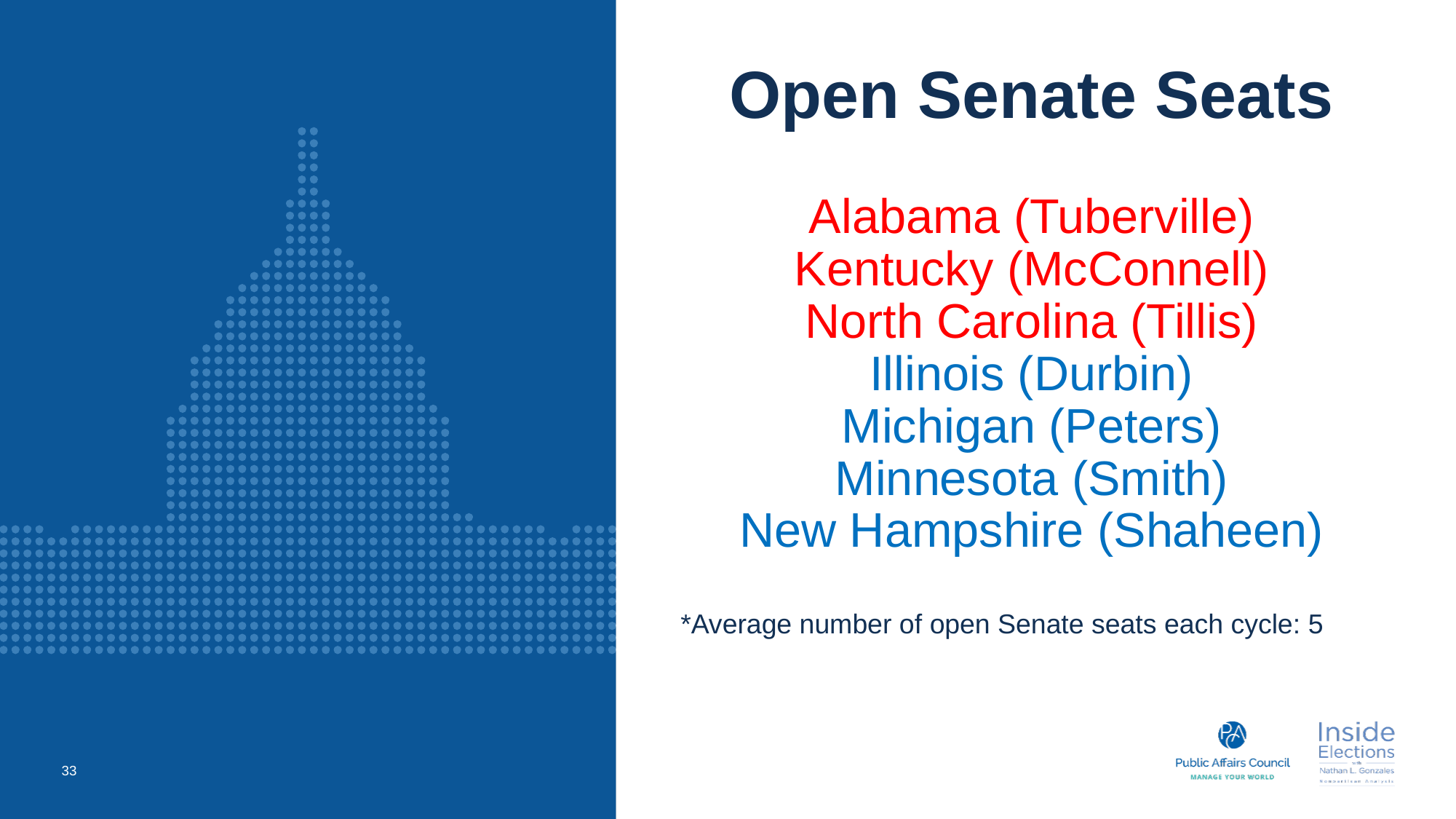

# Open Senate Seats

Alabama (Tuberville)
Kentucky (McConnell)
North Carolina (Tillis)
Illinois (Durbin)
Michigan (Peters)
Minnesota (Smith)
New Hampshire (Shaheen)

*Average number of open Senate seats each cycle: 5